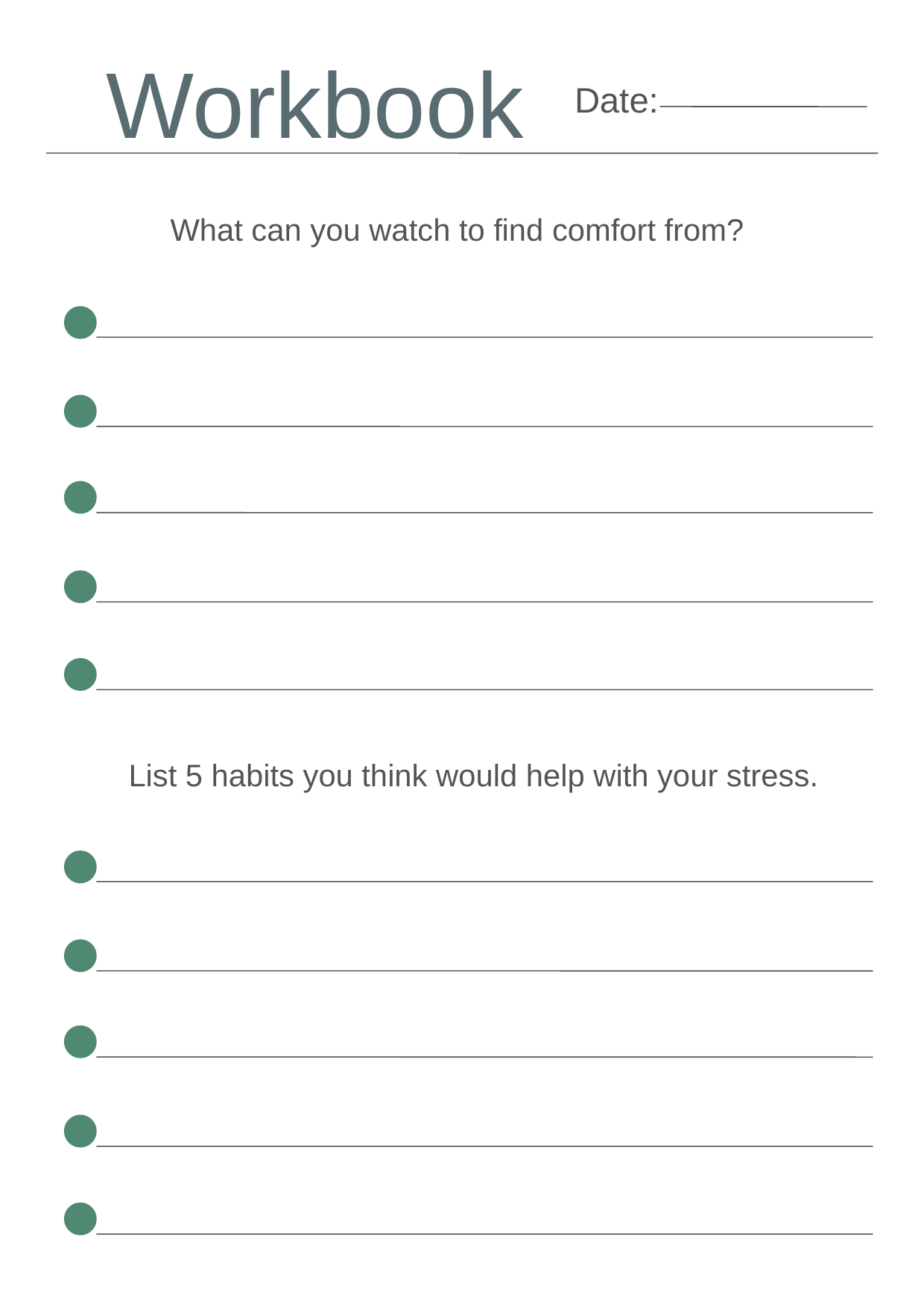

Workbook
Date:

What can you watch to find comfort from?

List 5 habits you think would help with your stress.